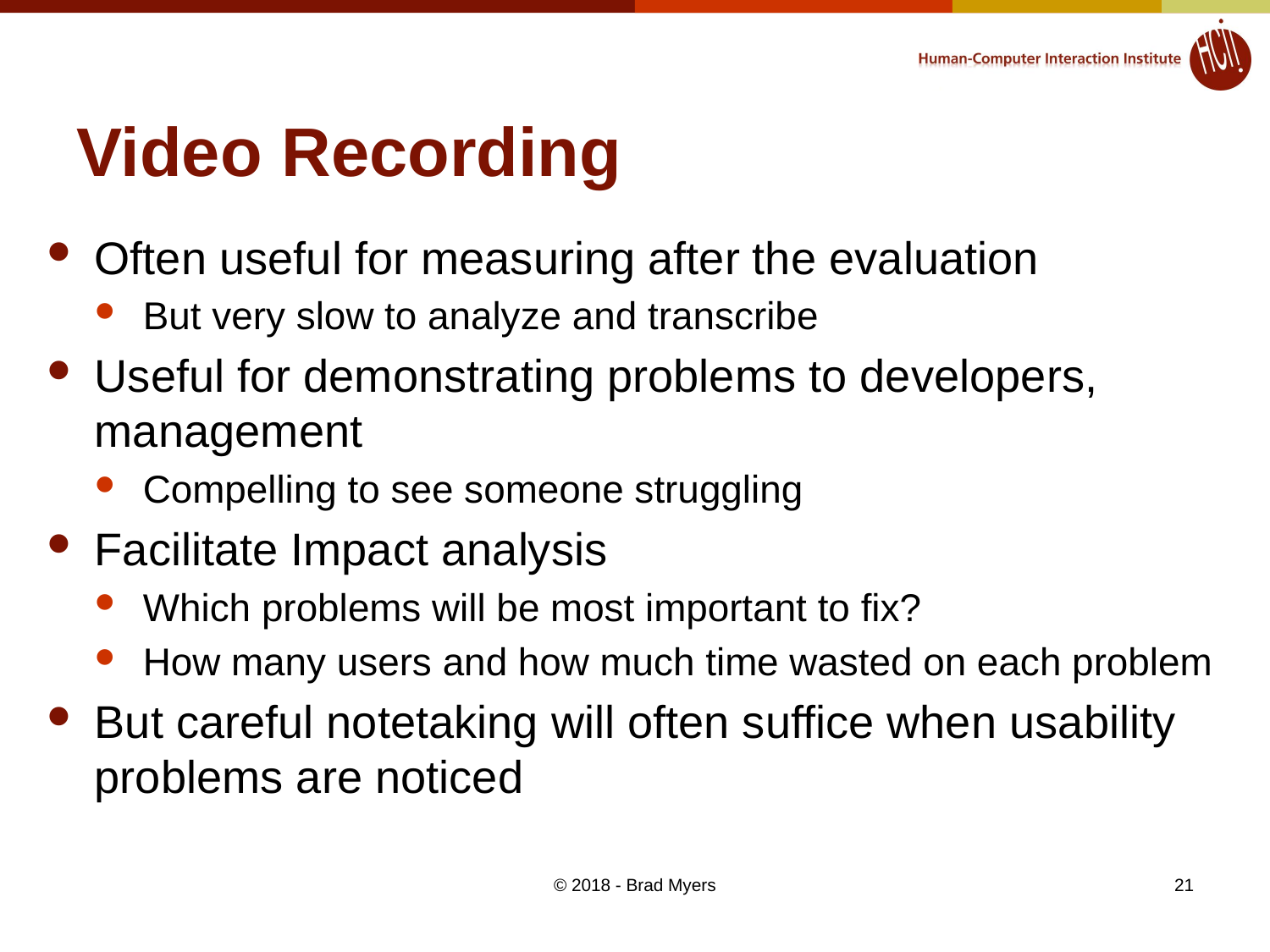

# Video Recording
Often useful for measuring after the evaluation
But very slow to analyze and transcribe
Useful for demonstrating problems to developers, management
Compelling to see someone struggling
Facilitate Impact analysis
Which problems will be most important to fix?
How many users and how much time wasted on each problem
But careful notetaking will often suffice when usability problems are noticed
© 2018 - Brad Myers
21